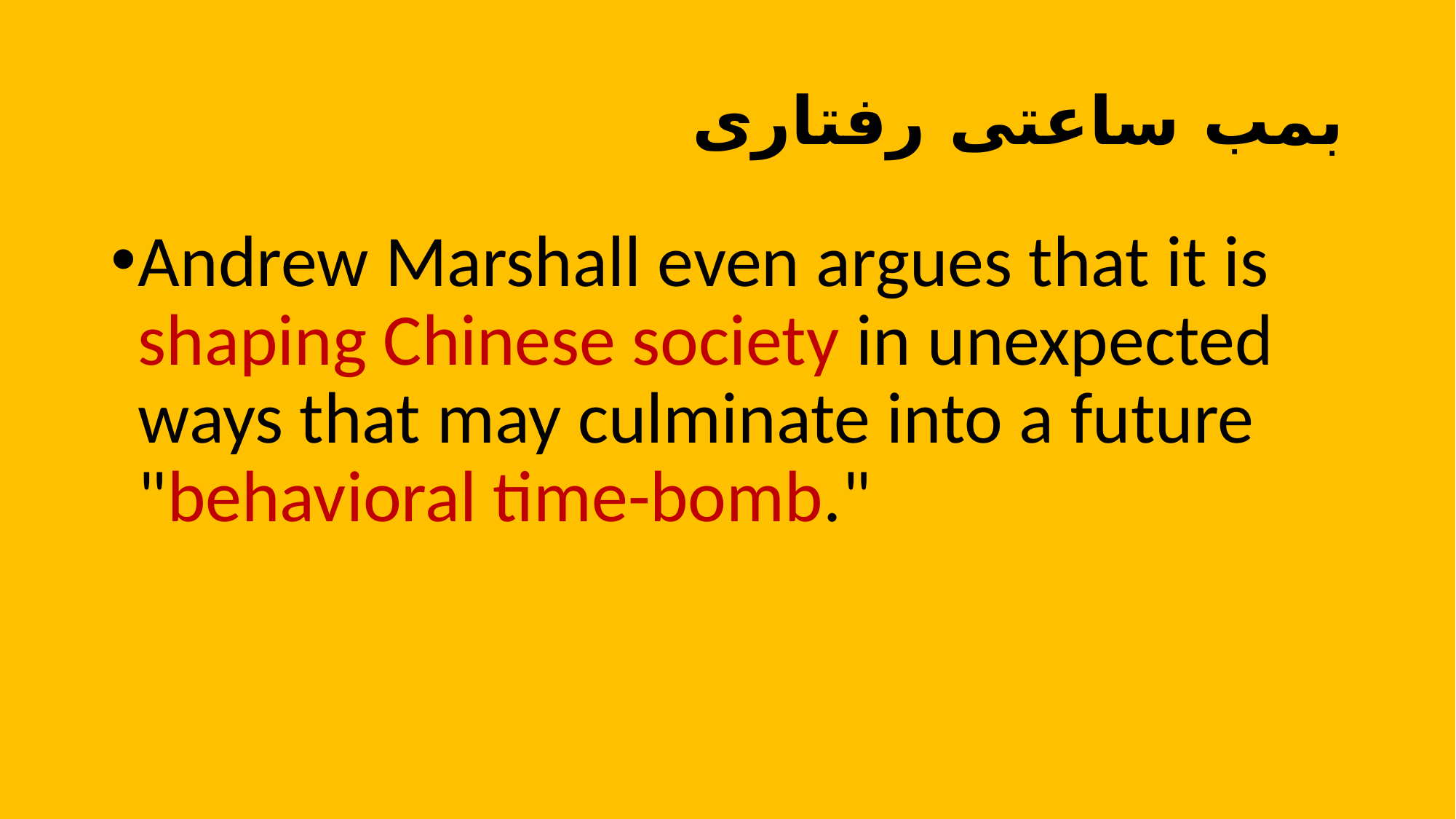

# بمب ساعتی رفتاری
Andrew Marshall even argues that it is shaping Chinese society in unexpected ways that may culminate into a future "behavioral time-bomb."